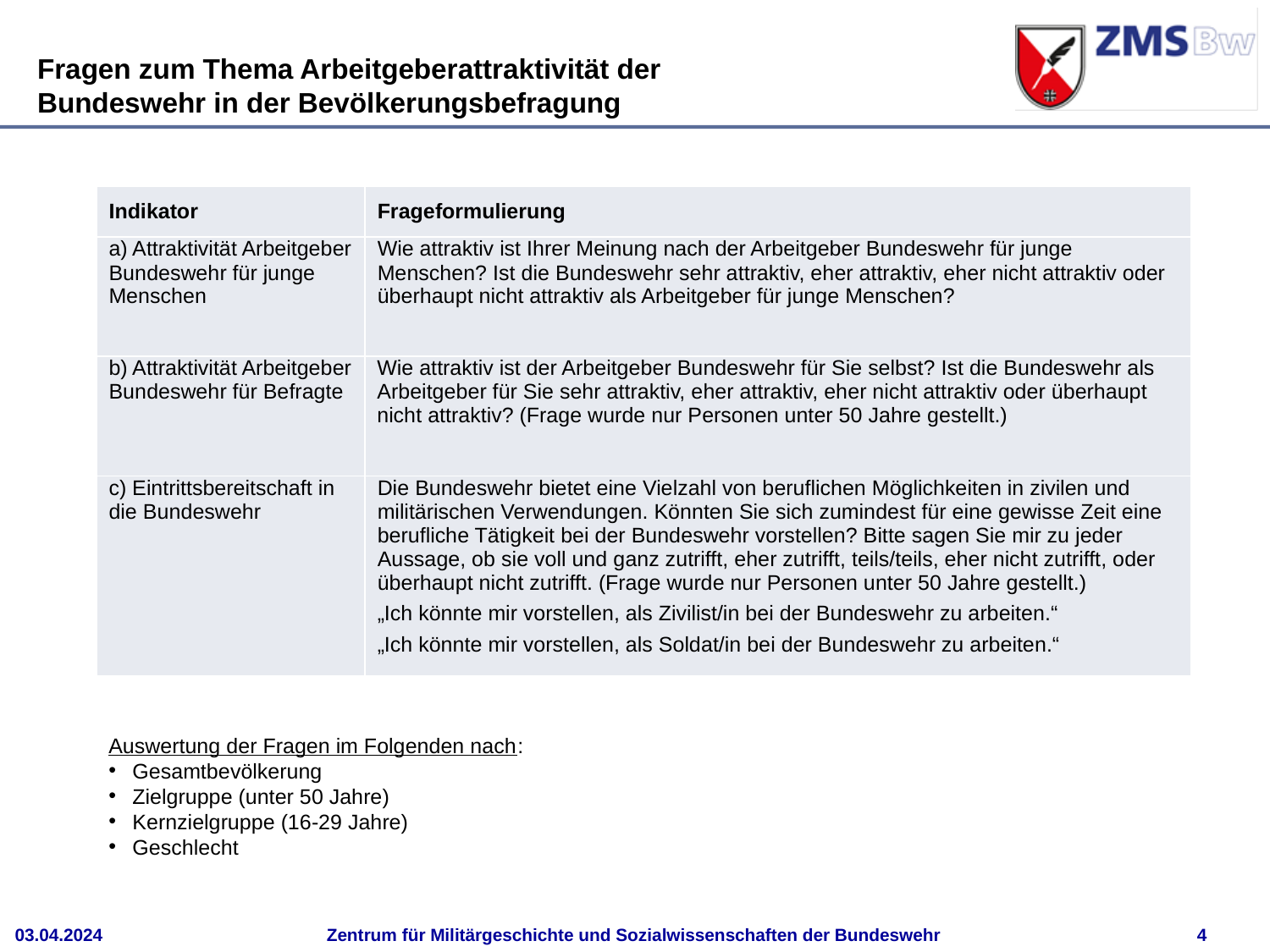

Fragen zum Thema Arbeitgeberattraktivität der Bundeswehr in der Bevölkerungsbefragung
| Indikator | Frageformulierung |
| --- | --- |
| a) Attraktivität Arbeitgeber Bundeswehr für junge Menschen | Wie attraktiv ist Ihrer Meinung nach der Arbeitgeber Bundeswehr für junge Menschen? Ist die Bundeswehr sehr attraktiv, eher attraktiv, eher nicht attraktiv oder überhaupt nicht attraktiv als Arbeitgeber für junge Menschen? |
| b) Attraktivität Arbeitgeber Bundeswehr für Befragte | Wie attraktiv ist der Arbeitgeber Bundeswehr für Sie selbst? Ist die Bundeswehr als Arbeitgeber für Sie sehr attraktiv, eher attraktiv, eher nicht attraktiv oder überhaupt nicht attraktiv? (Frage wurde nur Personen unter 50 Jahre gestellt.) |
| c) Eintrittsbereitschaft in die Bundeswehr | Die Bundeswehr bietet eine Vielzahl von beruflichen Möglichkeiten in zivilen und militärischen Verwendungen. Könnten Sie sich zumindest für eine gewisse Zeit eine berufliche Tätigkeit bei der Bundeswehr vorstellen? Bitte sagen Sie mir zu jeder Aussage, ob sie voll und ganz zutrifft, eher zutrifft, teils/teils, eher nicht zutrifft, oder überhaupt nicht zutrifft. (Frage wurde nur Personen unter 50 Jahre gestellt.) „Ich könnte mir vorstellen, als Zivilist/in bei der Bundeswehr zu arbeiten.“ „Ich könnte mir vorstellen, als Soldat/in bei der Bundeswehr zu arbeiten.“ |
Auswertung der Fragen im Folgenden nach:
Gesamtbevölkerung
Zielgruppe (unter 50 Jahre)
Kernzielgruppe (16-29 Jahre)
Geschlecht